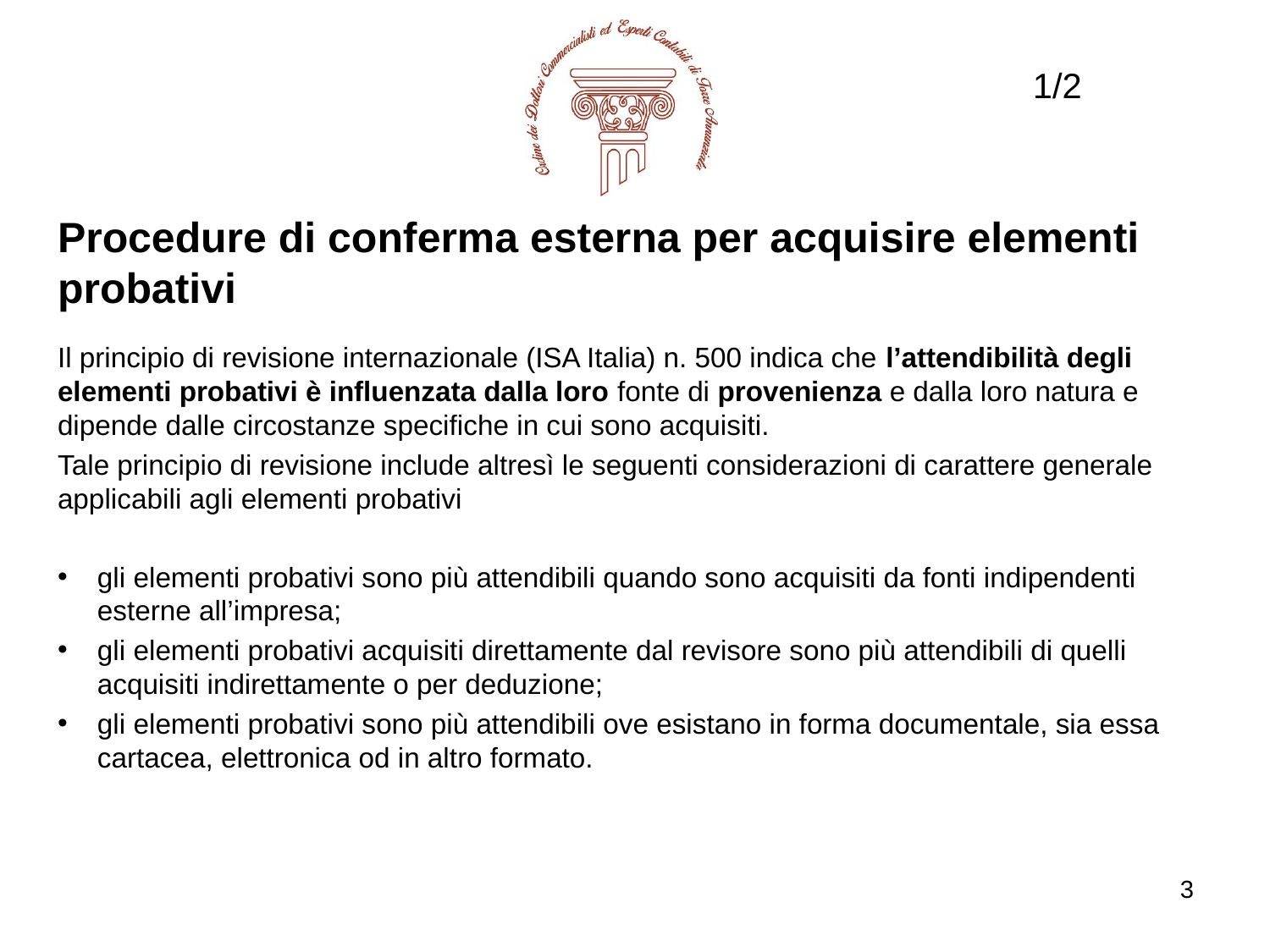

1/2
Procedure di conferma esterna per acquisire elementi probativi

Il principio di revisione internazionale (ISA Italia) n. 500 indica che l’attendibilità degli elementi probativi è influenzata dalla loro fonte di provenienza e dalla loro natura e dipende dalle circostanze specifiche in cui sono acquisiti.
Tale principio di revisione include altresì le seguenti considerazioni di carattere generale applicabili agli elementi probativi

gli elementi probativi sono più attendibili quando sono acquisiti da fonti indipendenti esterne all’impresa;
gli elementi probativi acquisiti direttamente dal revisore sono più attendibili di quelli acquisiti indirettamente o per deduzione;
gli elementi probativi sono più attendibili ove esistano in forma documentale, sia essa cartacea, elettronica od in altro formato.

3